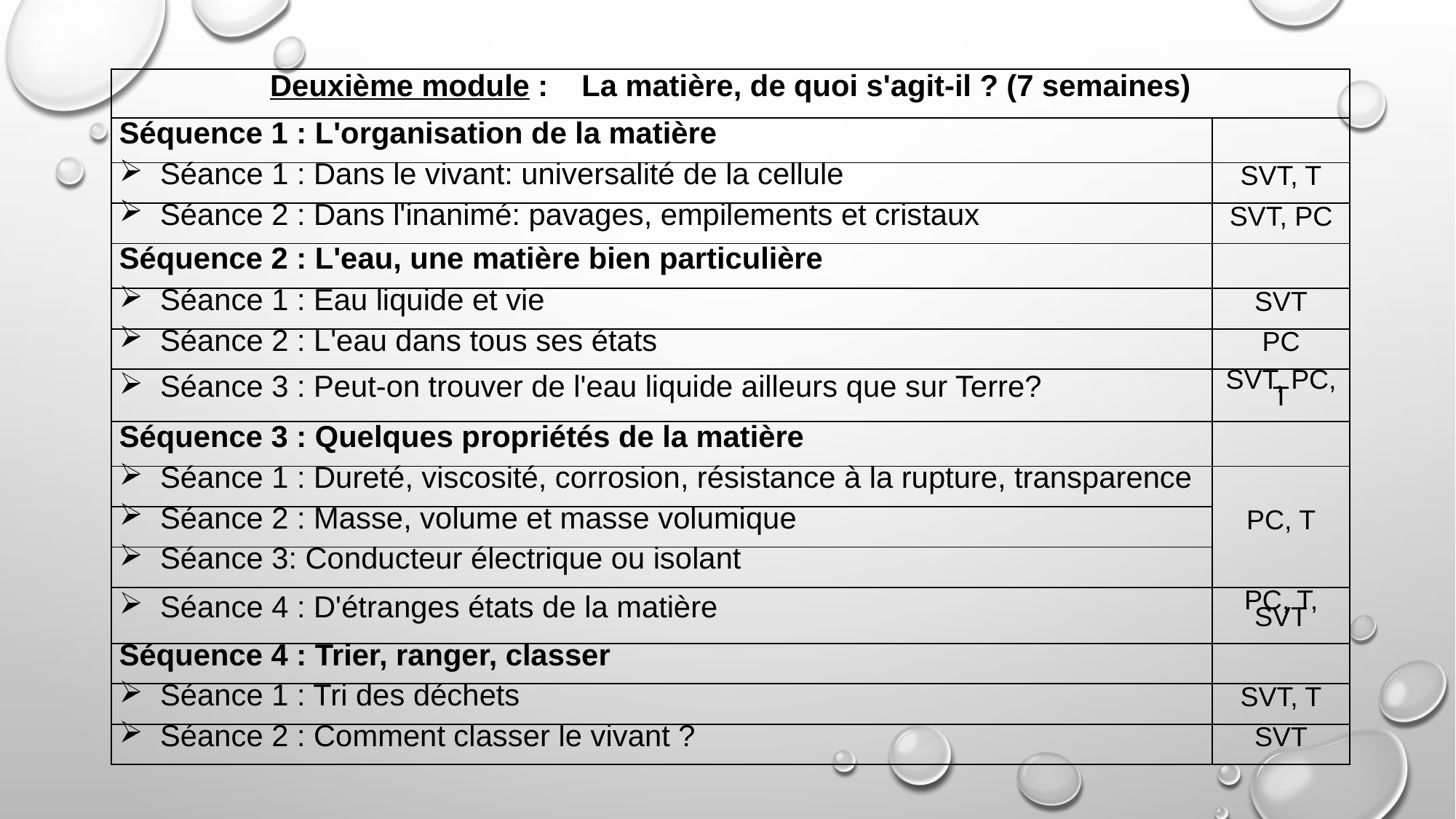

| Deuxième module : La matière, de quoi s'agit-il ? (7 semaines) |  |
| --- | --- |
| Séquence 1 : L'organisation de la matière |  |
| Séance 1 : Dans le vivant: universalité de la cellule | SVT, T |
| Séance 2 : Dans l'inanimé: pavages, empilements et cristaux | SVT, PC |
| Séquence 2 : L'eau, une matière bien particulière |  |
| Séance 1 : Eau liquide et vie | SVT |
| Séance 2 : L'eau dans tous ses états | PC |
| Séance 3 : Peut-on trouver de l'eau liquide ailleurs que sur Terre? | SVT, PC, T |
| Séquence 3 : Quelques propriétés de la matière |  |
| Séance 1 : Dureté, viscosité, corrosion, résistance à la rupture, transparence | PC, T |
| Séance 2 : Masse, volume et masse volumique |  |
| Séance 3: Conducteur électrique ou isolant |  |
| Séance 4 : D'étranges états de la matière | PC, T, SVT |
| Séquence 4 : Trier, ranger, classer |  |
| Séance 1 : Tri des déchets | SVT, T |
| Séance 2 : Comment classer le vivant ? | SVT |